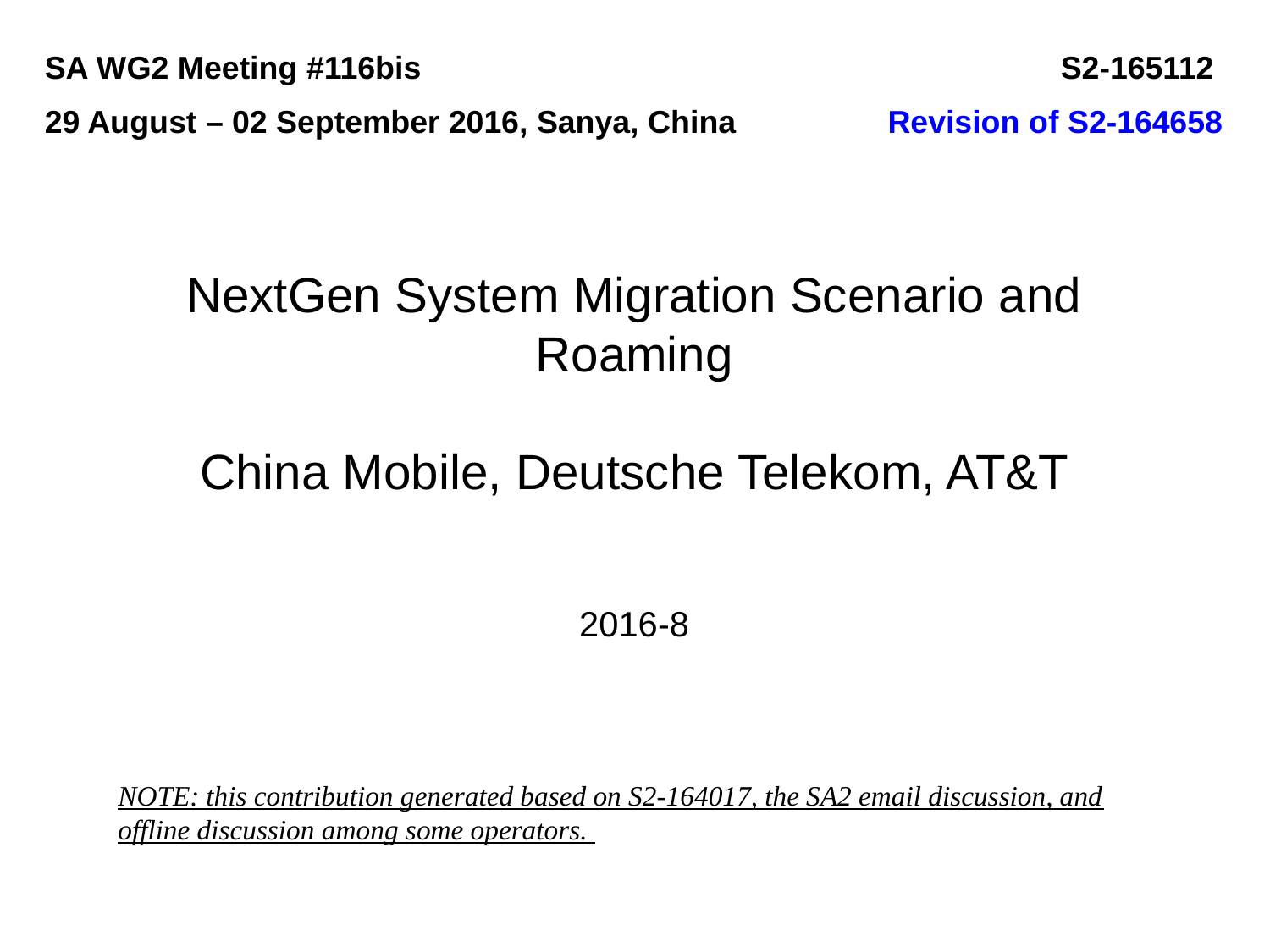

SA WG2 Meeting #116bis	 		S2-165112
29 August – 02 September 2016, Sanya, China 	                Revision of S2-164658

NextGen System Migration Scenario and Roaming

China Mobile, Deutsche Telekom, AT&T

2016-8
NOTE: this contribution generated based on S2-164017, the SA2 email discussion, and offline discussion among some operators.